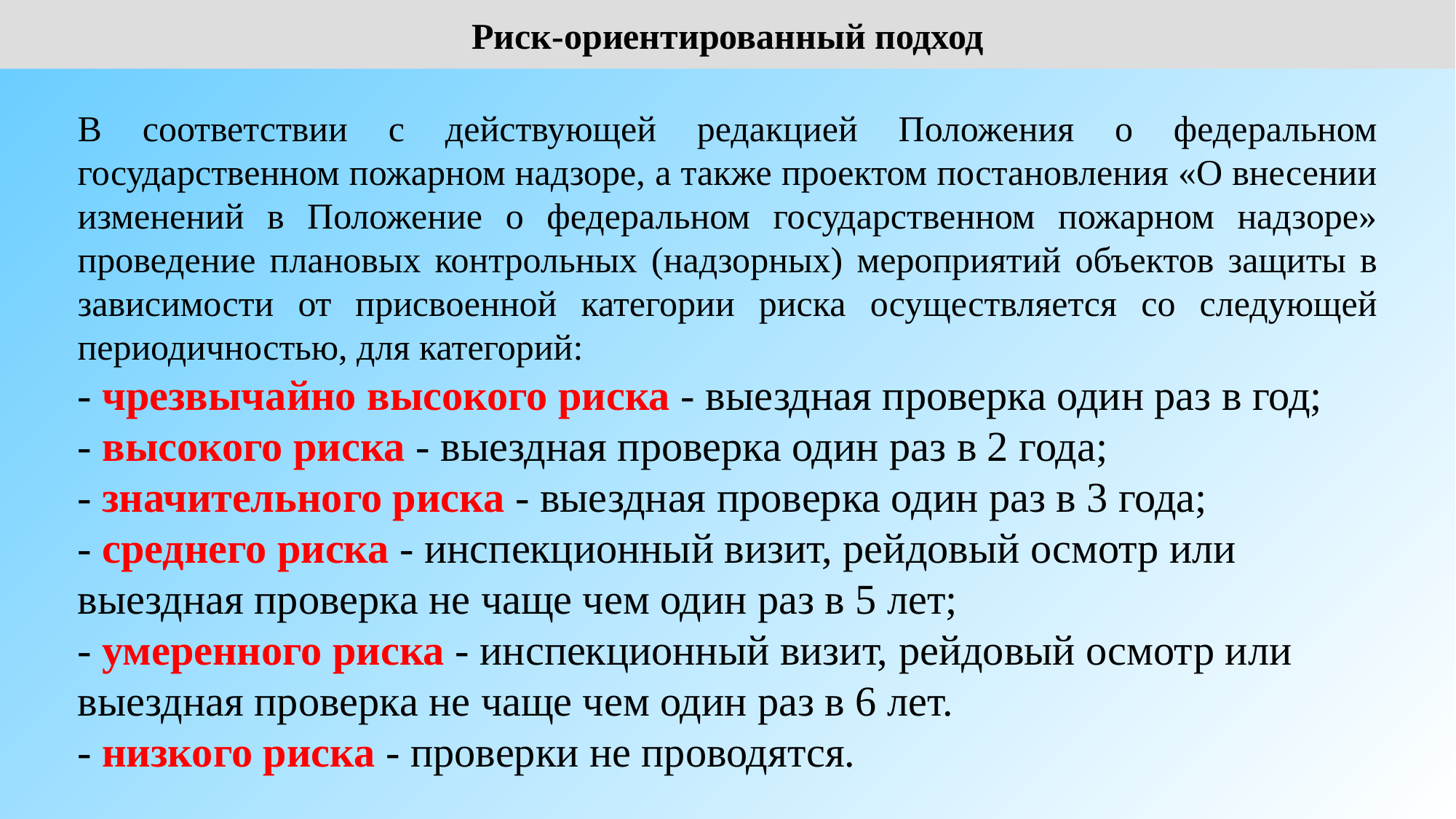

Риск-ориентированный подход
В соответствии с действующей редакцией Положения о федеральном государственном пожарном надзоре, а также проектом постановления «О внесении изменений в Положение о федеральном государственном пожарном надзоре» проведение плановых контрольных (надзорных) мероприятий объектов защиты в зависимости от присвоенной категории риска осуществляется со следующей периодичностью, для категорий:
- чрезвычайно высокого риска - выездная проверка один раз в год;
- высокого риска - выездная проверка один раз в 2 года;
- значительного риска - выездная проверка один раз в 3 года;
- среднего риска - инспекционный визит, рейдовый осмотр или выездная проверка не чаще чем один раз в 5 лет;
- умеренного риска - инспекционный визит, рейдовый осмотр или выездная проверка не чаще чем один раз в 6 лет.
- низкого риска - проверки не проводятся.